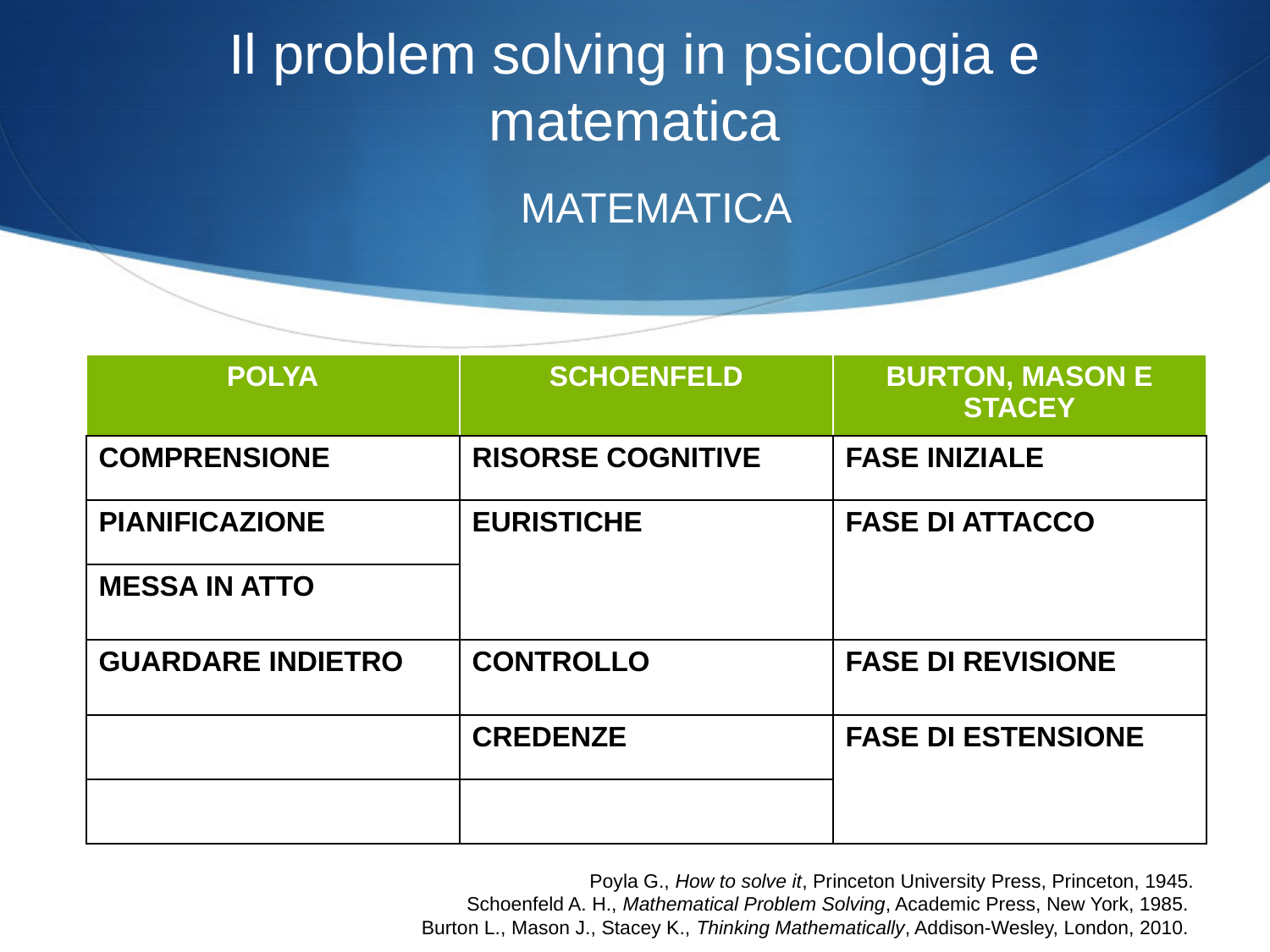

# Il problem solving in psicologia e matematica
MATEMATICA
| POLYA | SCHOENFELD | BURTON, MASON E STACEY |
| --- | --- | --- |
| COMPRENSIONE | RISORSE COGNITIVE | FASE INIZIALE |
| PIANIFICAZIONE | EURISTICHE | FASE DI ATTACCO |
| MESSA IN ATTO |  |  |
| GUARDARE INDIETRO | CONTROLLO | FASE DI REVISIONE |
|  | CREDENZE | FASE DI ESTENSIONE |
|  |  |  |
Poyla G., How to solve it, Princeton University Press, Princeton, 1945.
Schoenfeld A. H., Mathematical Problem Solving, Academic Press, New York, 1985.
Burton L., Mason J., Stacey K., Thinking Mathematically, Addison-Wesley, London, 2010.